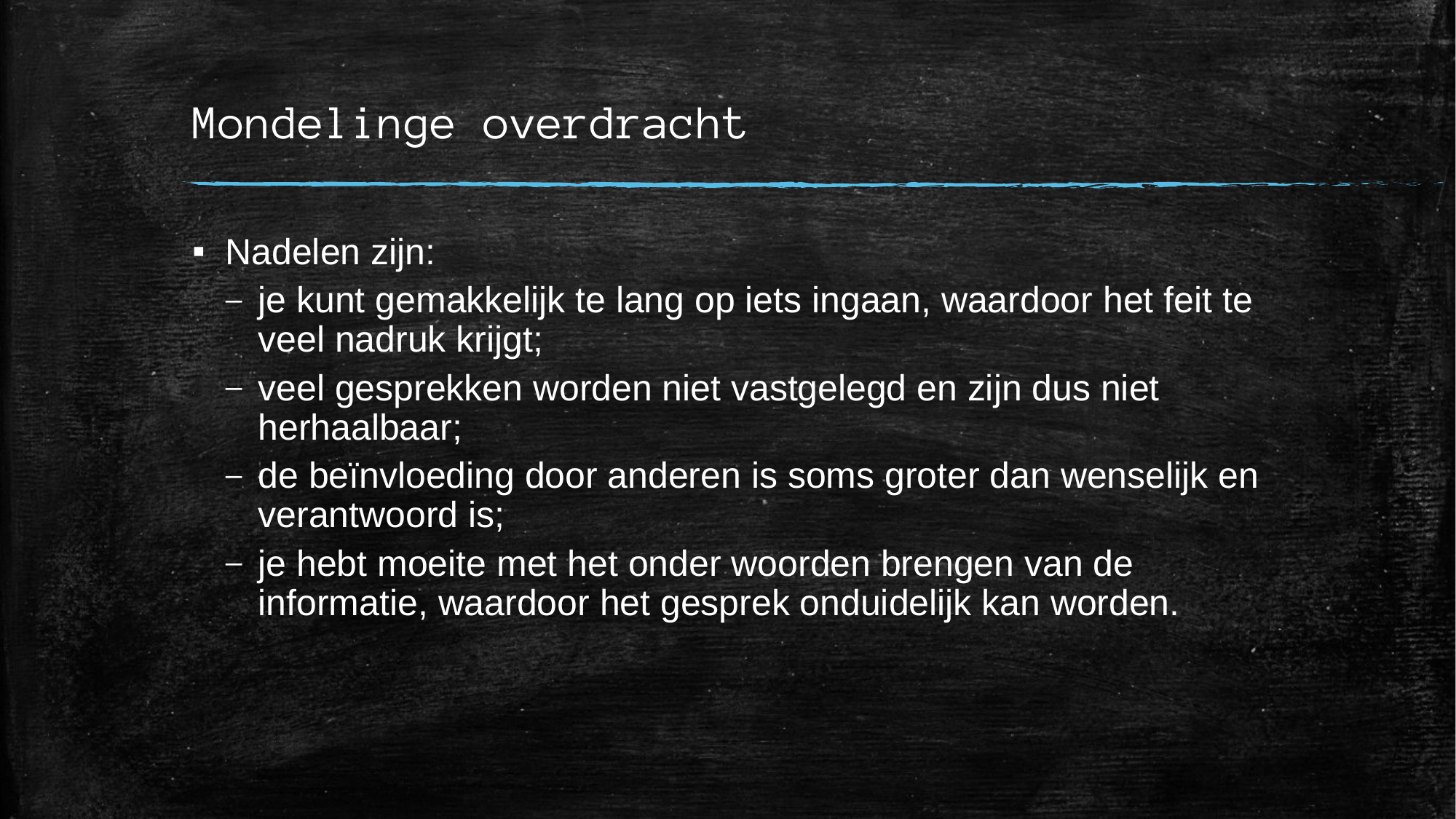

# Mondelinge overdracht
Nadelen zijn:
je kunt gemakkelijk te lang op iets ingaan, waardoor het feit te veel nadruk krijgt;
veel gesprekken worden niet vastgelegd en zijn dus niet herhaalbaar;
de beïnvloeding door anderen is soms groter dan wenselijk en verantwoord is;
je hebt moeite met het onder woorden brengen van de informatie, waardoor het gesprek onduidelijk kan worden.